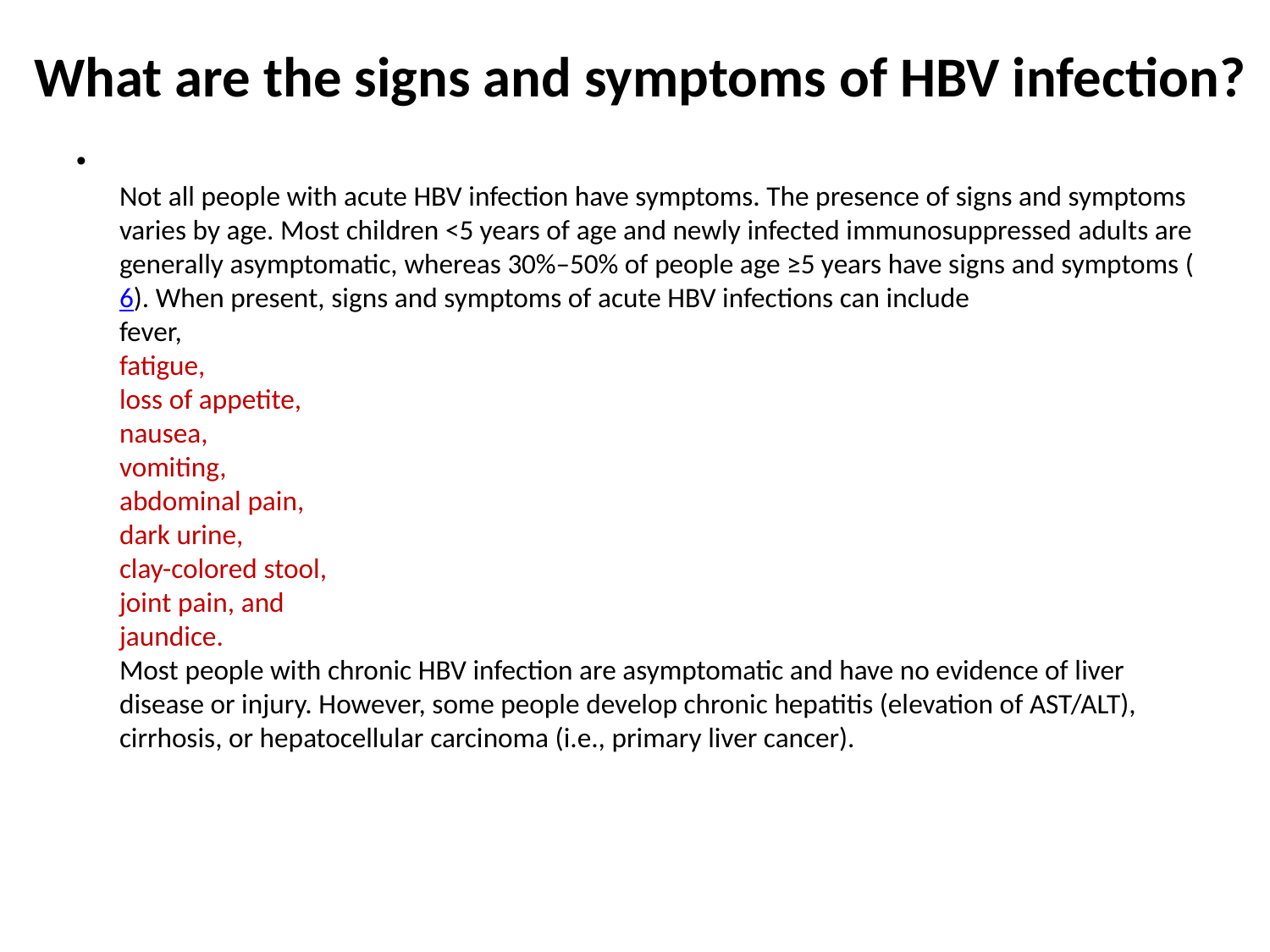

# What are the signs and symptoms of HBV infection?
Not all people with acute HBV infection have symptoms. The presence of signs and symptoms varies by age. Most children <5 years of age and newly infected immunosuppressed adults are generally asymptomatic, whereas 30%–50% of people age ≥5 years have signs and symptoms (6). When present, signs and symptoms of acute HBV infections can include
fever,
fatigue,
loss of appetite,
nausea,
vomiting,
abdominal pain,
dark urine,
clay-colored stool,
joint pain, and
jaundice.
Most people with chronic HBV infection are asymptomatic and have no evidence of liver disease or injury. However, some people develop chronic hepatitis (elevation of AST/ALT), cirrhosis, or hepatocellular carcinoma (i.e., primary liver cancer).